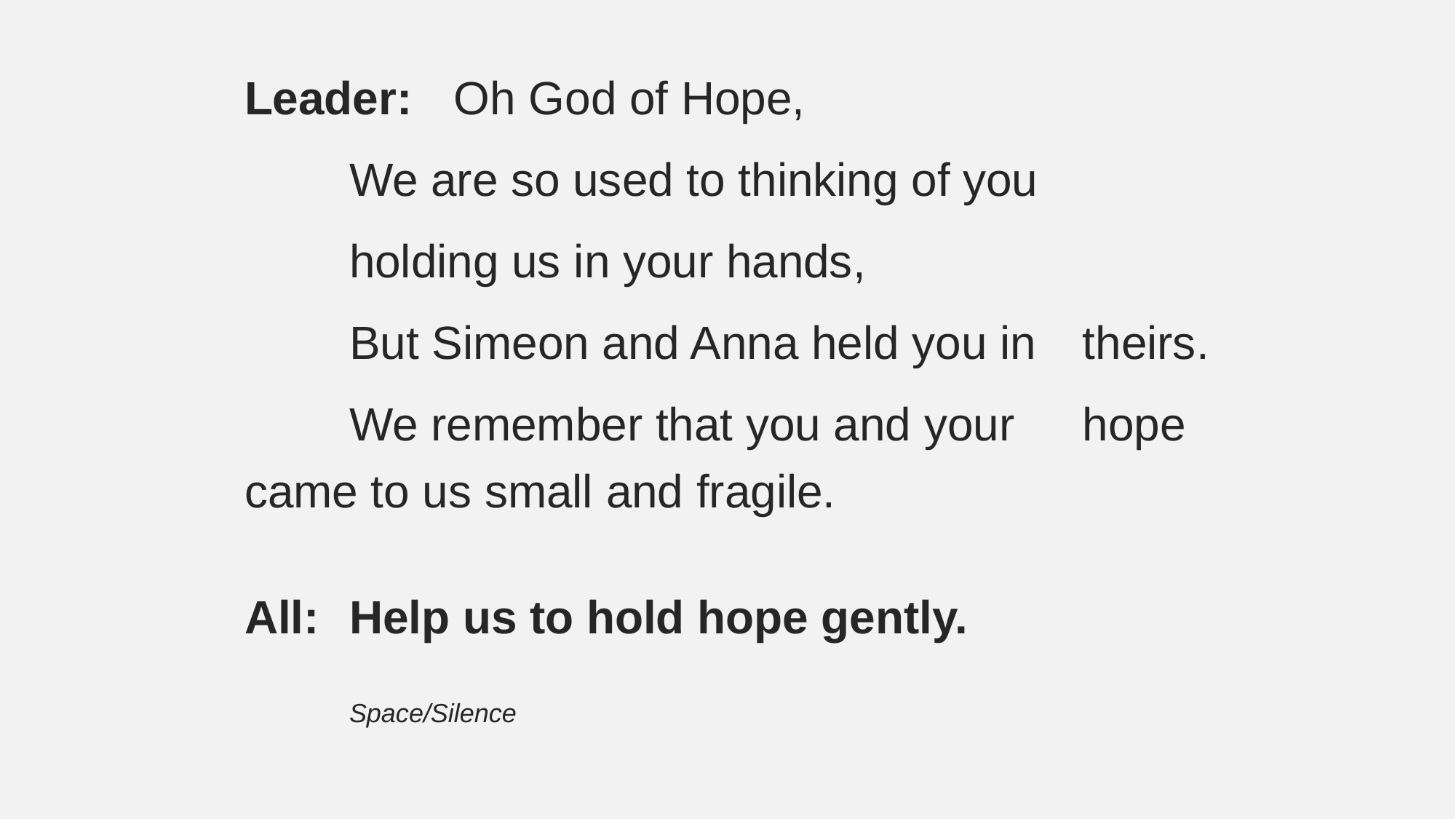

Leader: 	Oh God of Hope,
		We are so used to thinking of you
		holding us in your hands,
		But Simeon and Anna held you in 		theirs.
		We remember that you and your 		hope came to us small and fragile.

All: 		Help us to hold hope gently.
 		Space/Silence